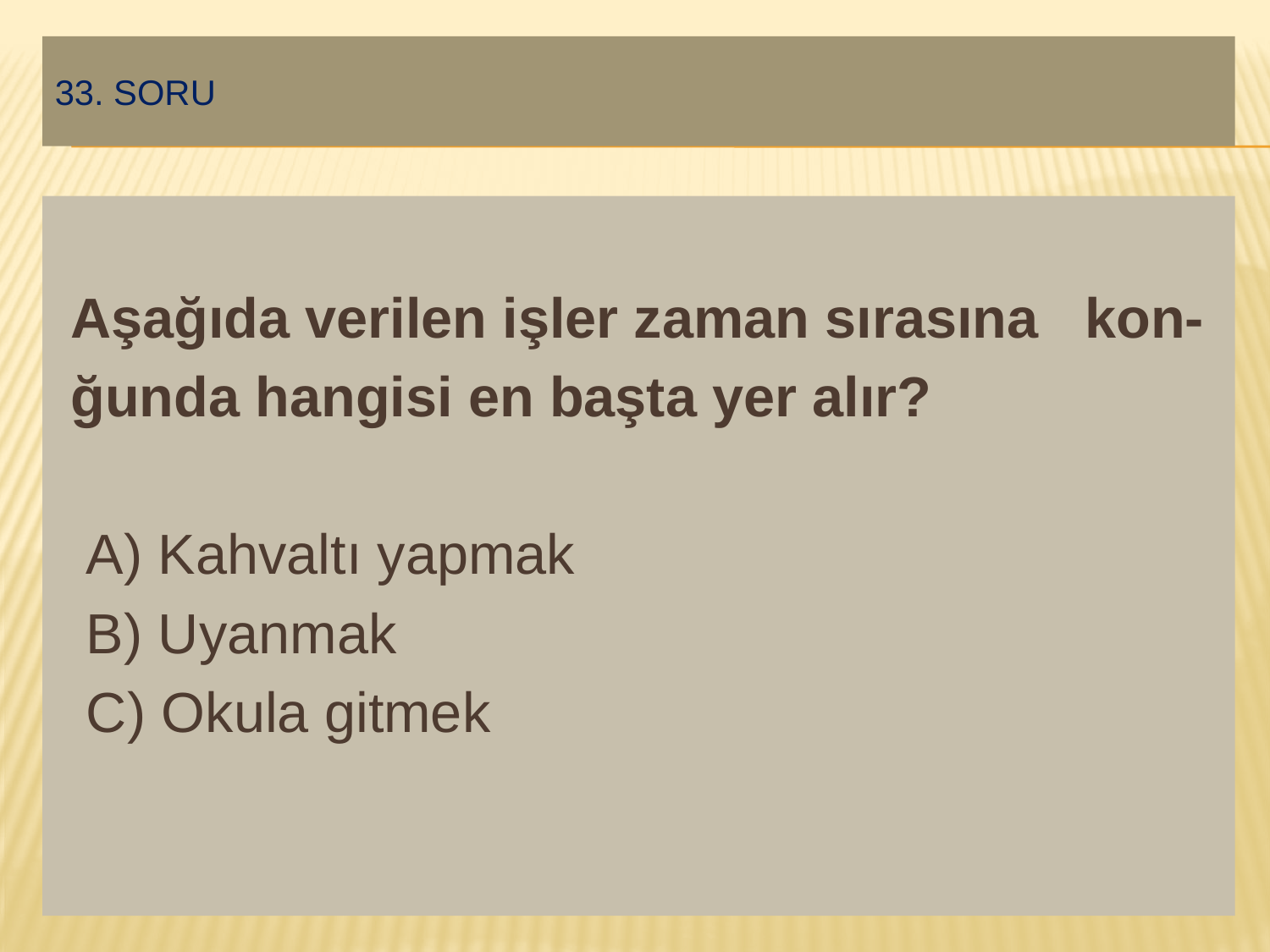

# 33. SORU

 Aşağıda verilen işler zaman sırasına   kon-
 ğunda hangisi en başta yer alır?

  A) Kahvaltı yapmak
  B) Uyanmak
  C) Okula gitmek